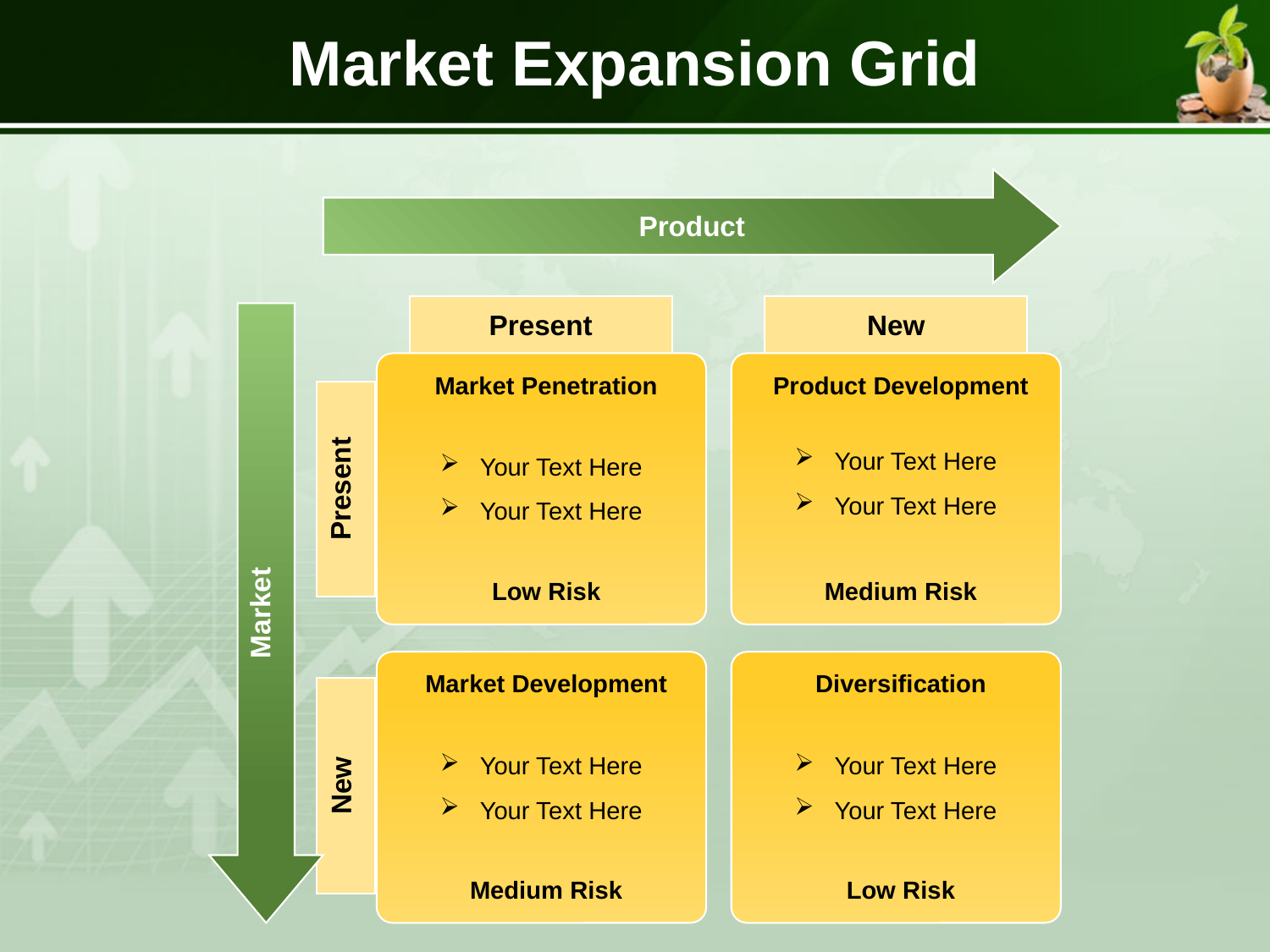

Market Expansion Grid

Product
Present
New
Market Penetration
Product Development
Your Text Here
Your Text Here
Your Text Here
Your Text Here
Present
Market
Low Risk
Medium Risk
Market Development
Diversification
Your Text Here
Your Text Here
Your Text Here
Your Text Here
New
Medium Risk
Low Risk